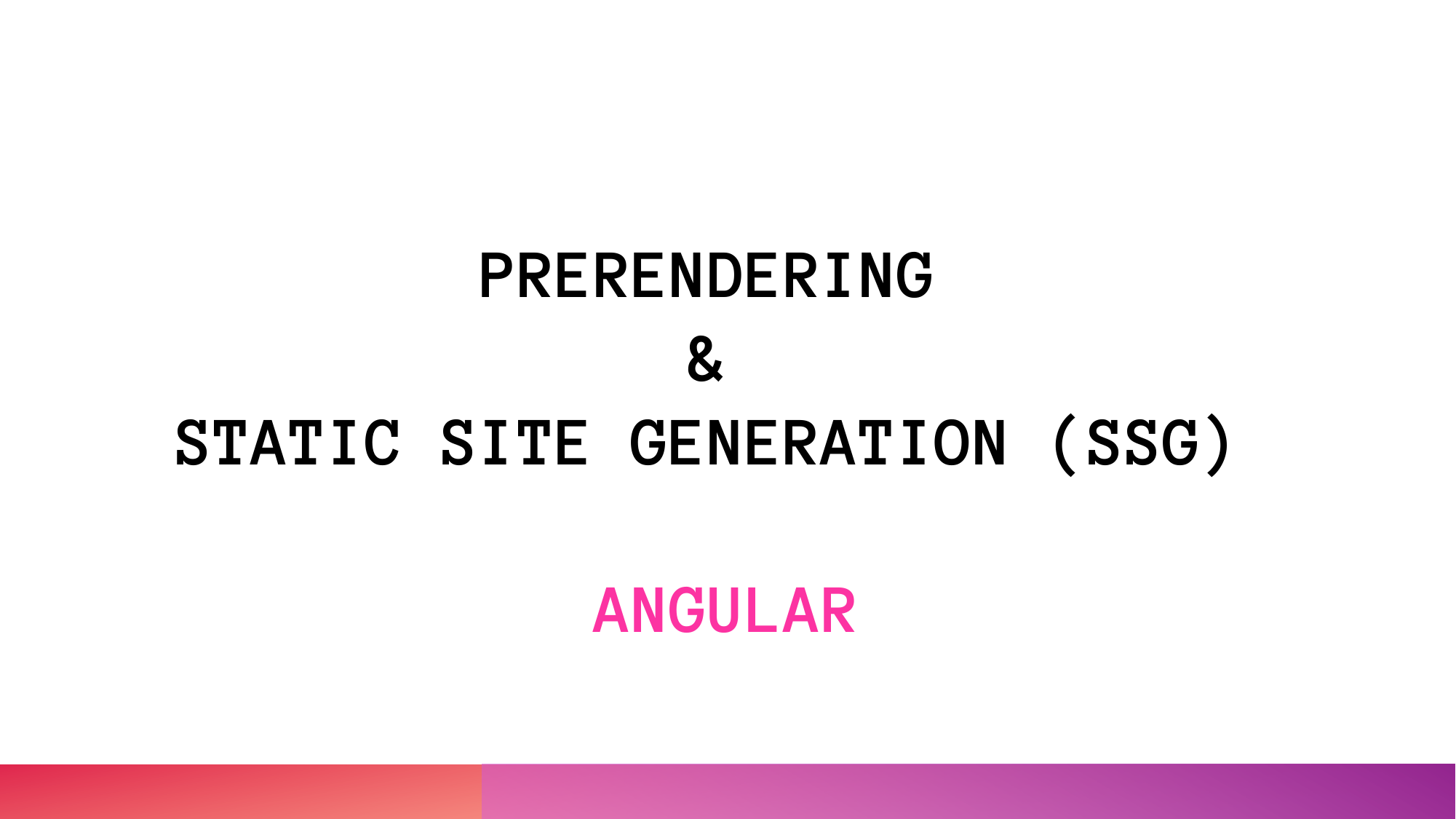

# PRERENDERING & STATIC SITE GENERATION (SSG) ANGULAR